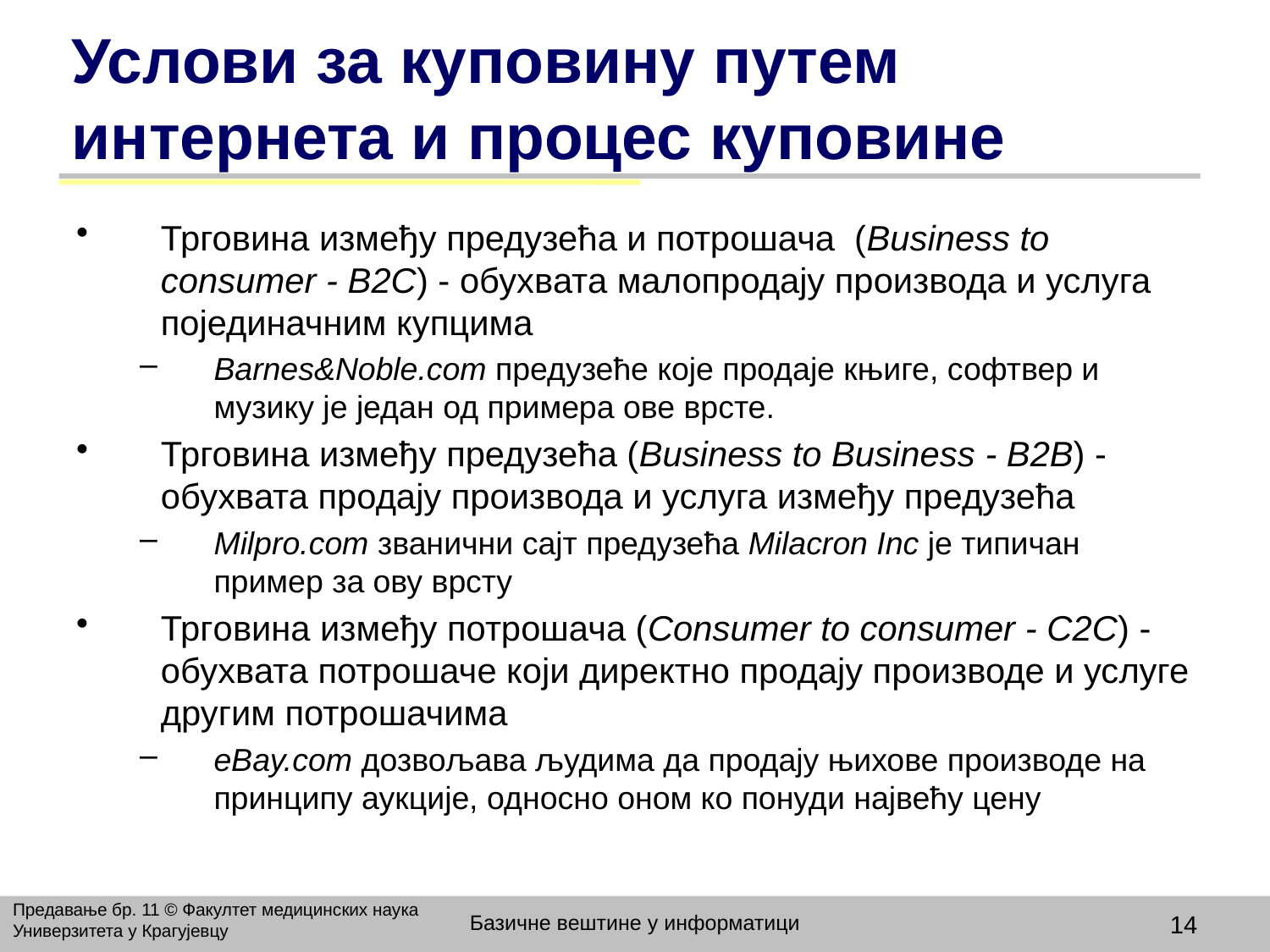

# Услови за куповину путем интернета и процес куповине
Трговина између предузећа и потрошача  (Business to consumer - B2C) - обухвата малопродају производа и услуга појединачним купцима
Barnes&Noble.com предузеће које продаје књиге, софтвер и музику је један од примера ове врсте.
Трговина између предузећа (Business to Business - B2B) - обухвата продају производа и услуга између предузећа
Milpro.com званични сајт предузећа Milacron Inc je типичан пример за ову врсту
Трговина између потрошача (Consumer to consumer - C2C) - обухвата потрошаче који директно продају производе и услуге другим потрошачима
eBay.com дозвољава људима да продају њихове производе на принципу аукције, односно оном ко понуди највећу цену
Предавање бр. 11 © Факултет медицинских наука Универзитета у Крагујевцу
Базичне вештине у информатици
14